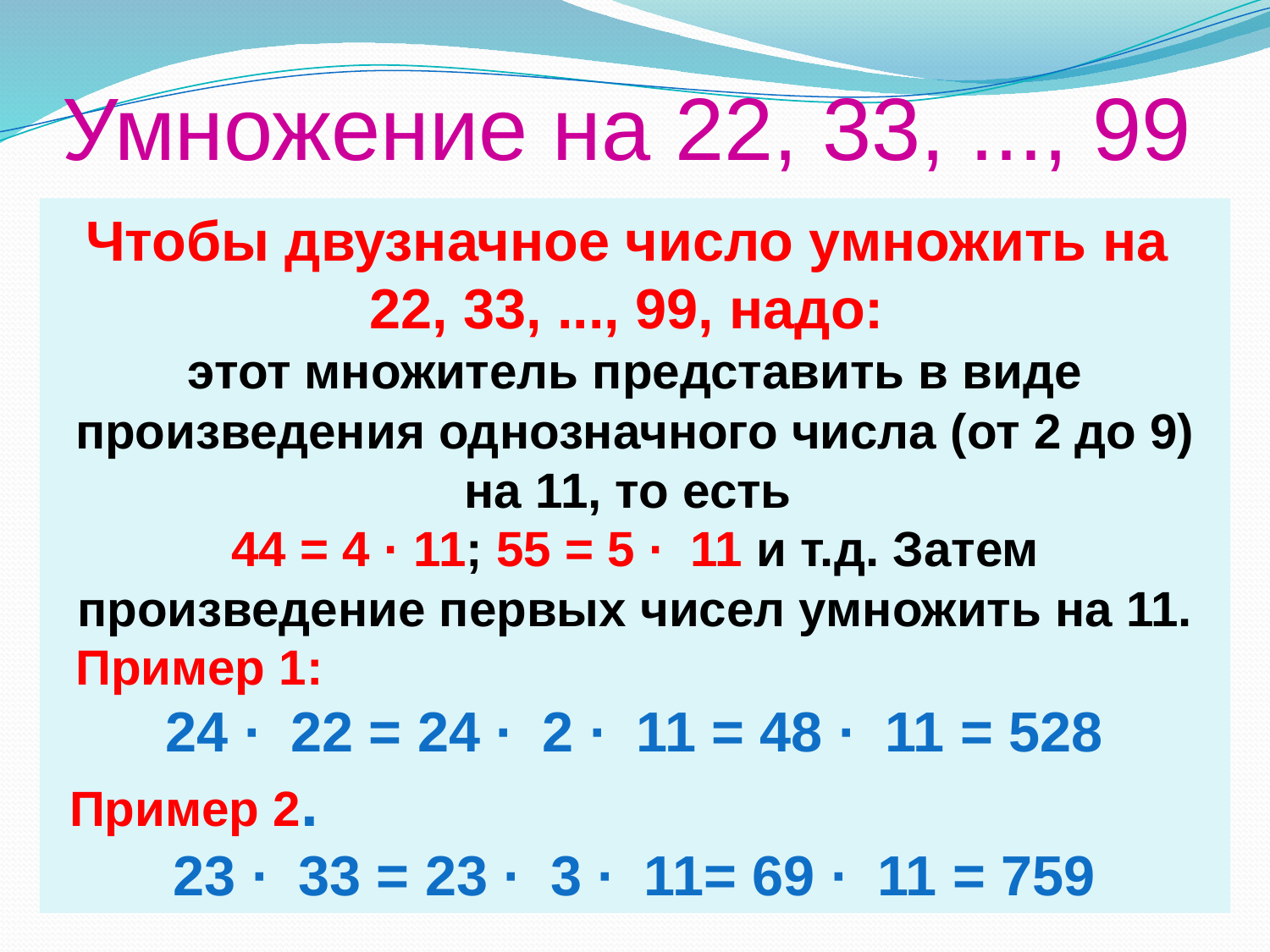

# Умножение на 22, 33, ..., 99
Чтобы двузначное число умножить на
22, 33, ..., 99, надо:
этот множитель представить в виде произведения однозначного числа (от 2 до 9) на 11, то есть
44 = 4 · 11; 55 = 5 ∙  11 и т.д. Затем произведение первых чисел умножить на 11.
  Пример 1:
24 ∙  22 = 24 ∙  2 ∙  11 = 48 ∙  11 = 528
 Пример 2.
23 ∙  33 = 23 ∙  3 ∙  11= 69 ∙  11 = 759